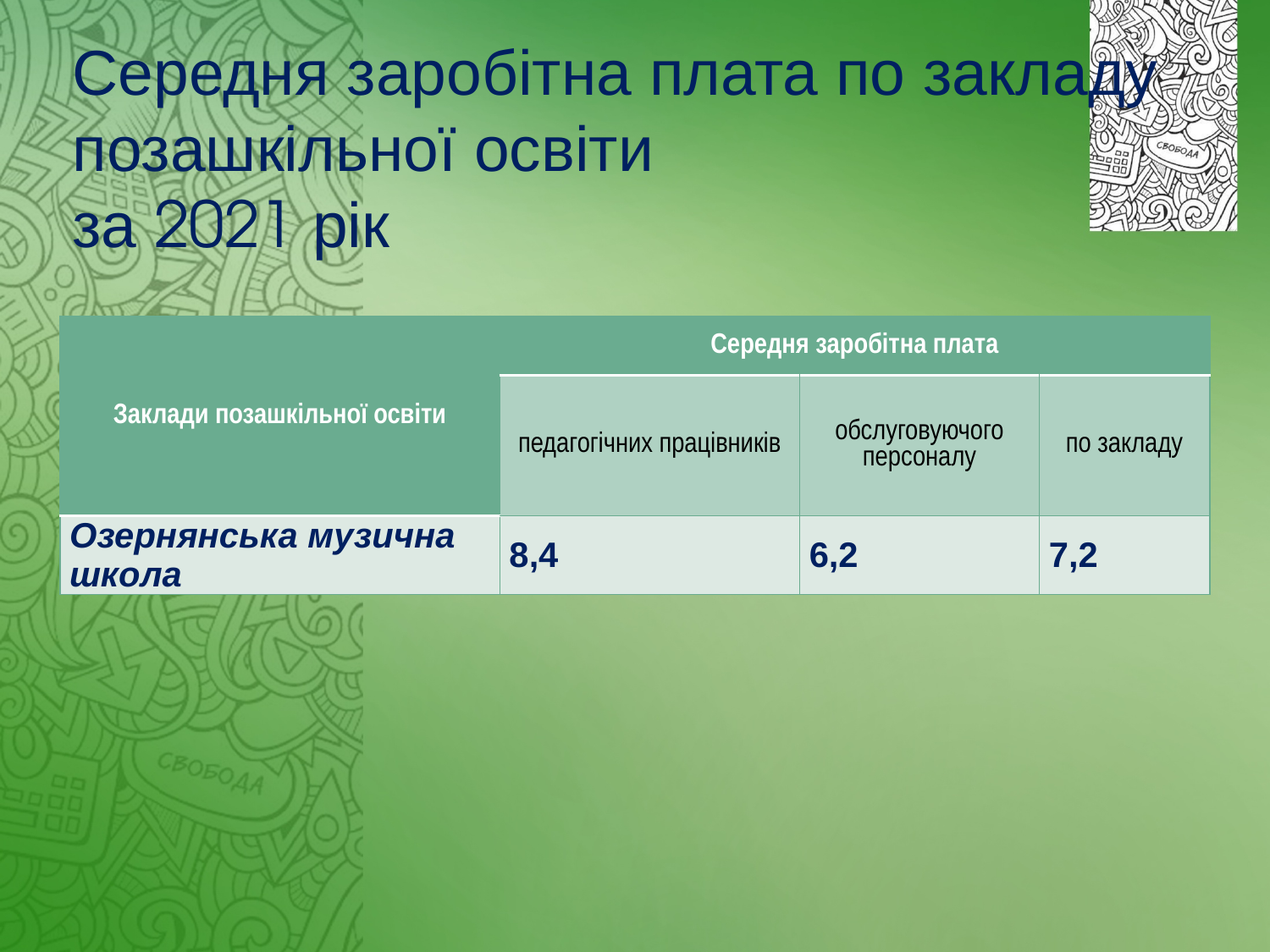

Середня заробітна плата по закладу позашкільної освіти
за 2021 рік
| Заклади позашкільної освіти | Середня заробітна плата |  |  |
| --- | --- | --- | --- |
|  | педагогічних працівників | обслуговуючого персоналу | по закладу |
| Озернянська музична школа | 8,4 | 6,2 | 7,2 |